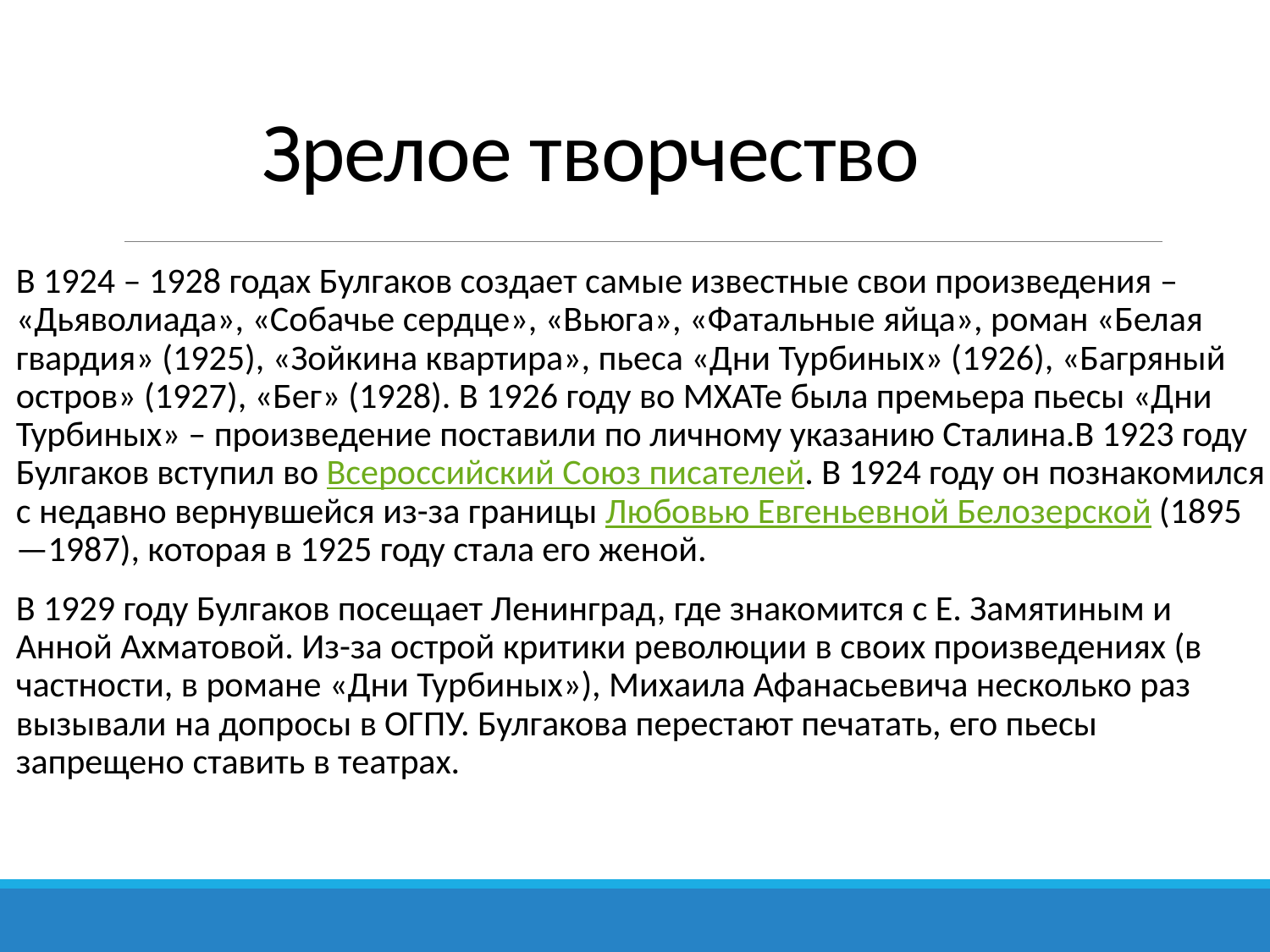

# Зрелое творчество

В 1924 – 1928 годах Булгаков создает самые известные свои произведения – «Дьяволиада», «Собачье сердце», «Вьюга», «Фатальные яйца», роман «Белая гвардия» (1925), «Зойкина квартира», пьеса «Дни Турбиных» (1926), «Багряный остров» (1927), «Бег» (1928). В 1926 году во МХАТе была премьера пьесы «Дни Турбиных» – произведение поставили по личному указанию Сталина.В 1923 году Булгаков вступил во Всероссийский Союз писателей. В 1924 году он познакомился с недавно вернувшейся из-за границы Любовью Евгеньевной Белозерской (1895—1987), которая в 1925 году стала его женой.
В 1929 году Булгаков посещает Ленинград, где знакомится с Е. Замятиным и Анной Ахматовой. Из-за острой критики революции в своих произведениях (в частности, в романе «Дни Турбиных»), Михаила Афанасьевича несколько раз вызывали на допросы в ОГПУ. Булгакова перестают печатать, его пьесы запрещено ставить в театрах.